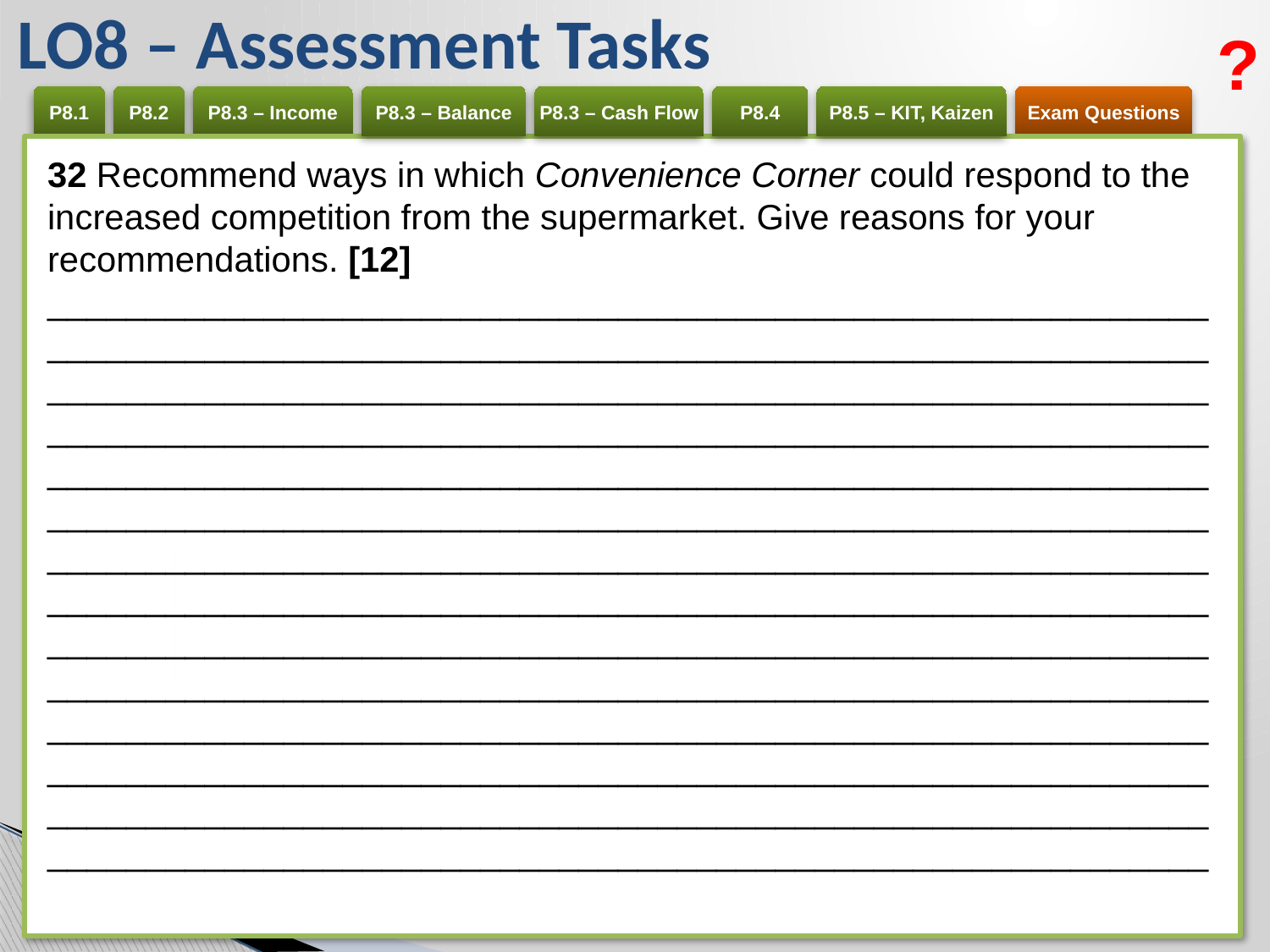

LO8 – Assessment Tasks
?
32 Recommend ways in which Convenience Corner could respond to the increased competition from the supermarket. Give reasons for your recommendations. [12]
__________________________________________________________________________________________________________________________________________________________________________________________________________________________________________________________________________________________________________________________________________________________________________________________________________________________________________________________________________________________________________________________________________________________________________________________________________________________________________________________________________________________________________________________________________________________________________________________________________________________________________________________